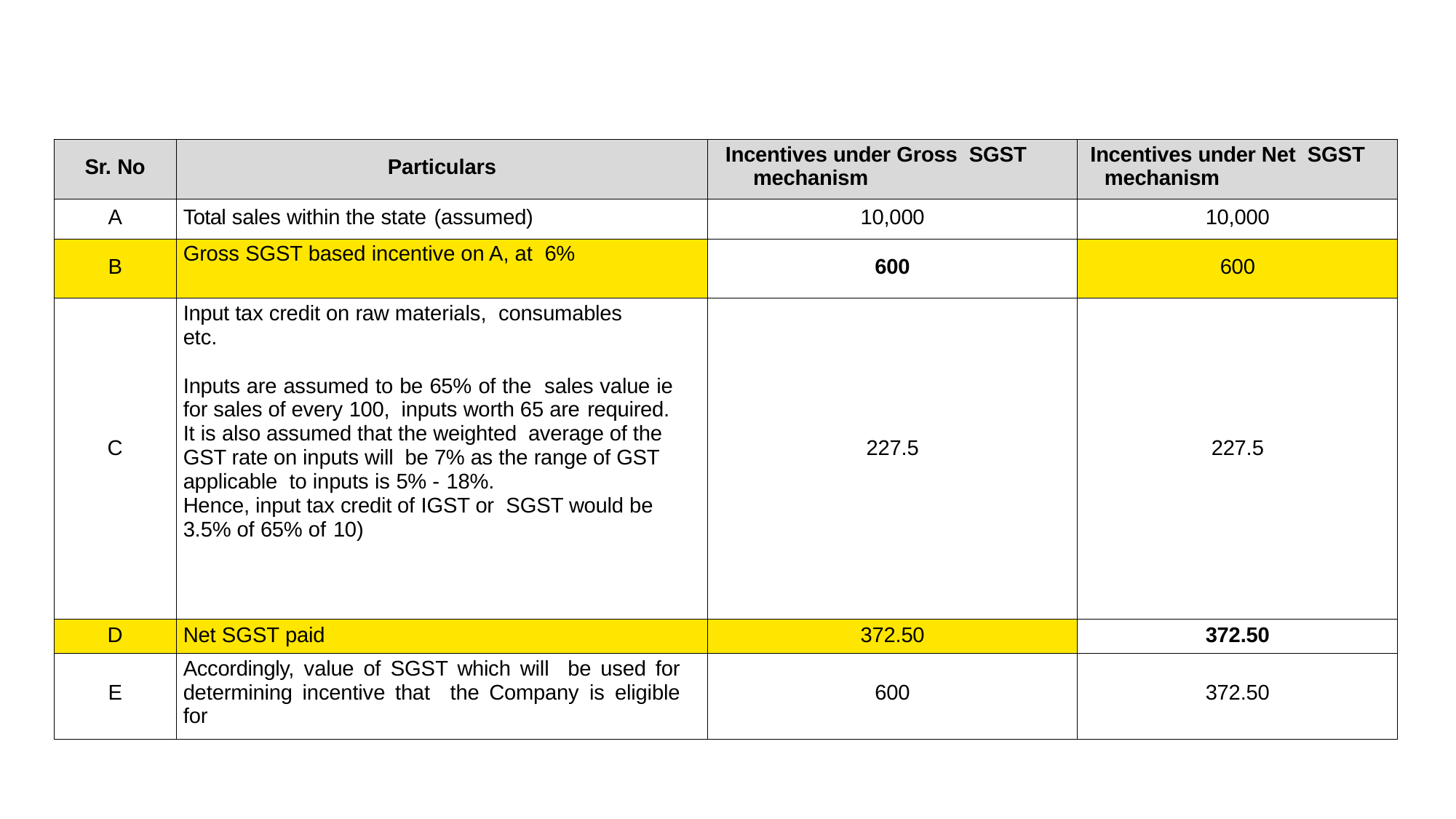

| Sr. No | Particulars | Incentives under Gross SGST mechanism | Incentives under Net SGST mechanism |
| --- | --- | --- | --- |
| A | Total sales within the state (assumed) | 10,000 | 10,000 |
| B | Gross SGST based incentive on A, at 6% | 600 | 600 |
| C | Input tax credit on raw materials, consumables etc. Inputs are assumed to be 65% of the sales value ie for sales of every 100, inputs worth 65 are required. It is also assumed that the weighted average of the GST rate on inputs will be 7% as the range of GST applicable to inputs is 5% - 18%. Hence, input tax credit of IGST or SGST would be 3.5% of 65% of 10) | 227.5 | 227.5 |
| D | Net SGST paid | 372.50 | 372.50 |
| E | Accordingly, value of SGST which will be used for determining incentive that the Company is eligible for | 600 | 372.50 |